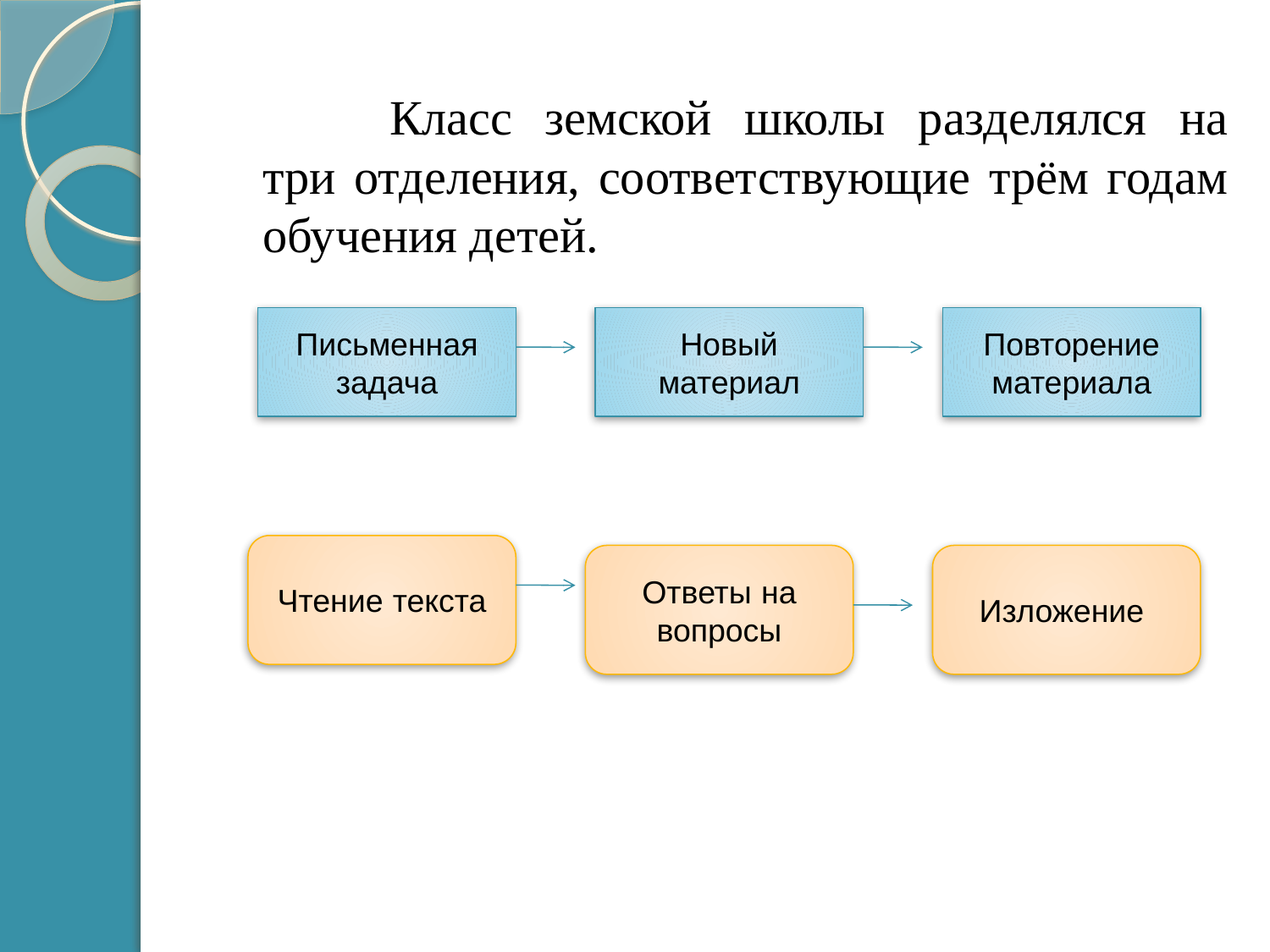

Класс земской школы разделялся на три отделения, соответствующие трём годам обучения детей.

Письменная задача
Новый материал
Повторение материала
Чтение текста
Ответы на вопросы
Изложение